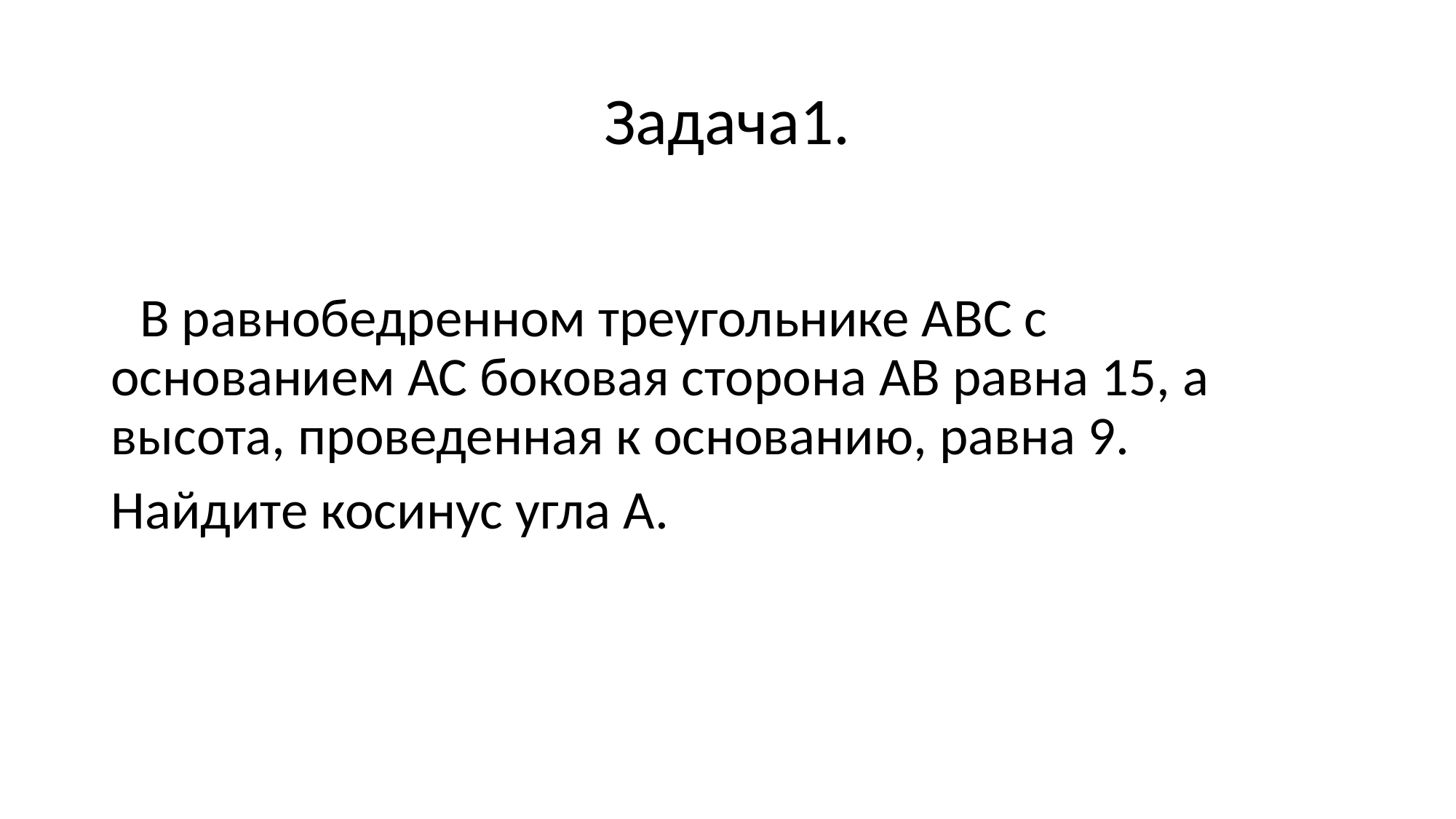

# Задача1.

   В равнобедренном треугольнике ABC c основанием AC боковая сторона АВ равна 15, а высота, проведенная к основанию, равна 9.
Найдите косинус угла А.